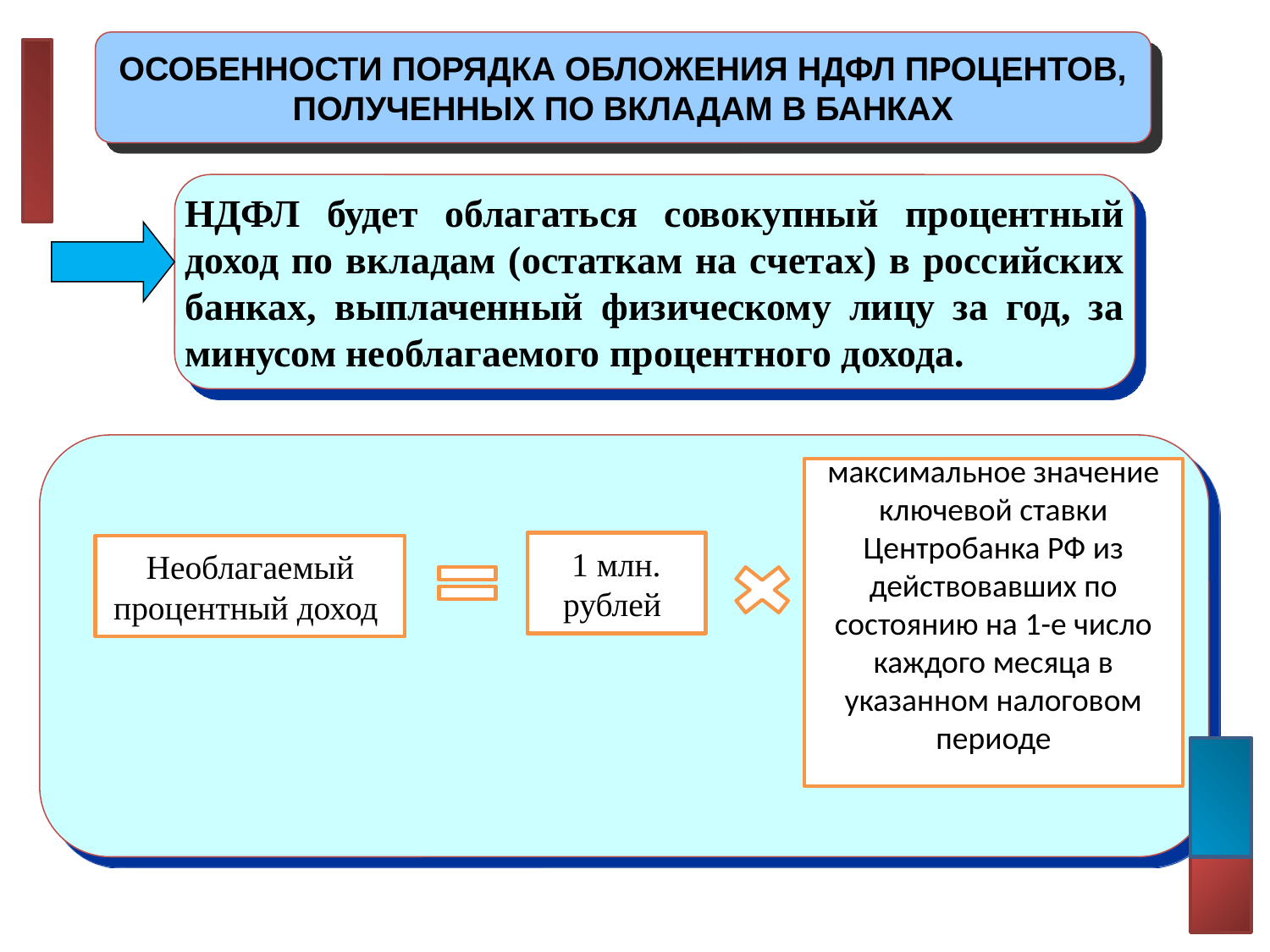

ОСОБЕННОСТИ ПОРЯДКА ОБЛОЖЕНИЯ НДФЛ ПРОЦЕНТОВ, ПОЛУЧЕННЫХ ПО ВКЛАДАМ В БАНКАХ

НДФЛ будет облагаться совокупный процентный доход по вкладам (остаткам на счетах) в российских банках, выплаченный физическому лицу за год, за минусом необлагаемого процентного дохода.

максимальное значение ключевой ставки Центробанка РФ из действовавших по состоянию на 1-е число каждого месяца в указанном налоговом периоде

1 млн. рублей
Необлагаемый процентный доход